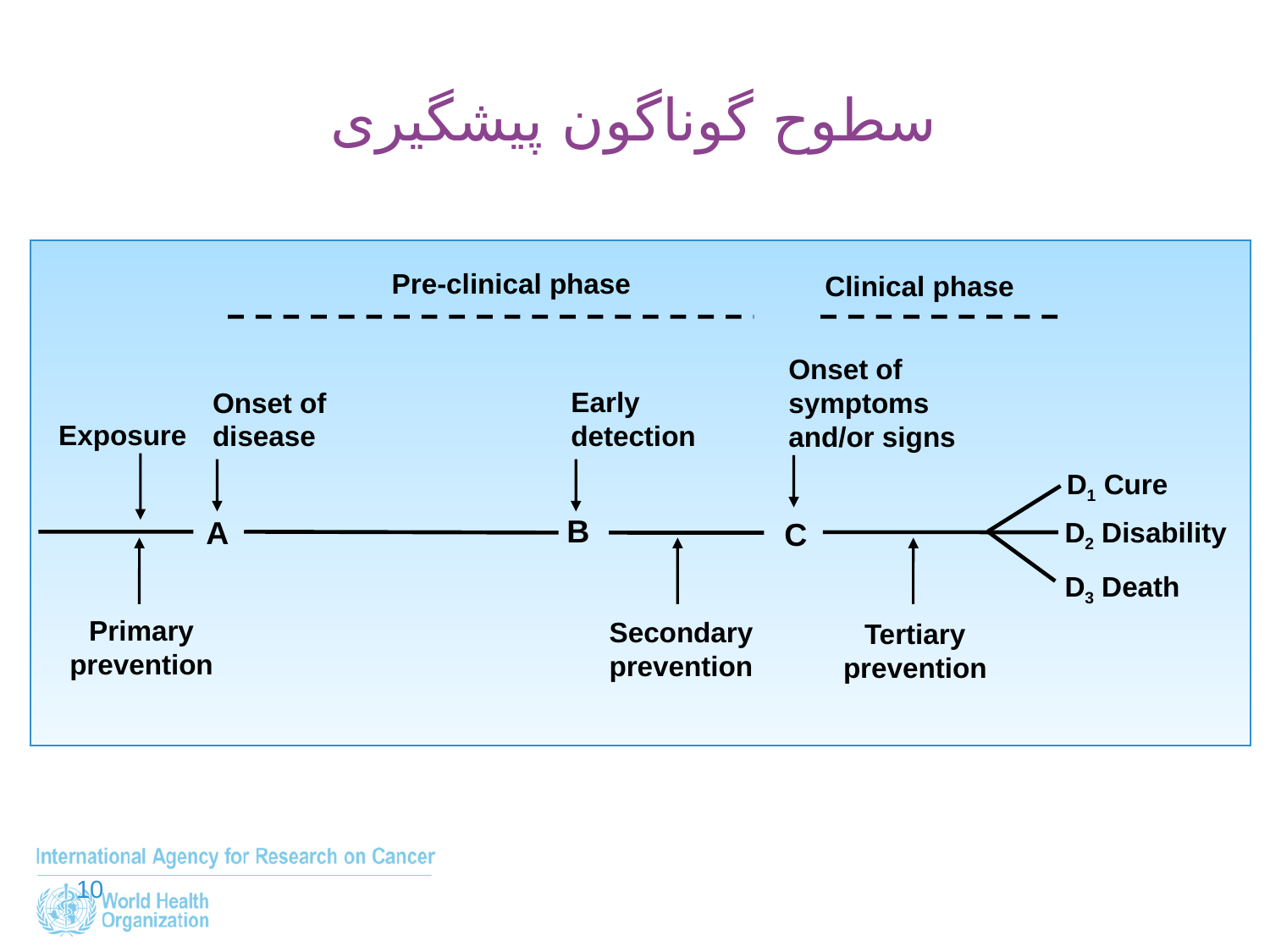

# سطوح گوناگون پیشگیری

Pre-clinical phase
Clinical phase

Onset of symptoms and/or signs
Early detection
Onset of disease
Exposure

D1 Cure

B
A
C

D2 Disability

Primary prevention

Secondary prevention

Tertiary prevention
D3 Death
10